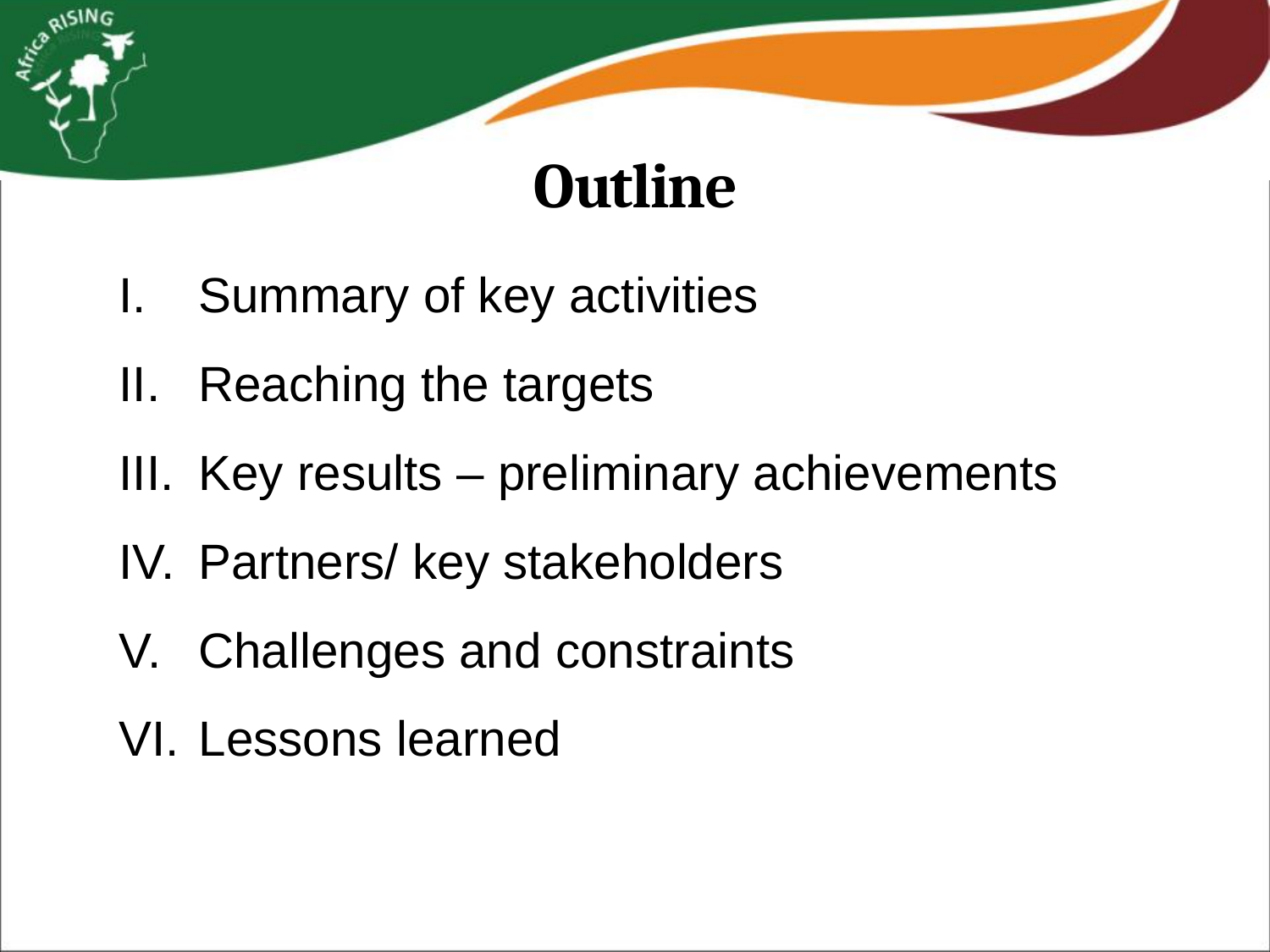

Outline
Summary of key activities
Reaching the targets
Key results – preliminary achievements
Partners/ key stakeholders
Challenges and constraints
Lessons learned